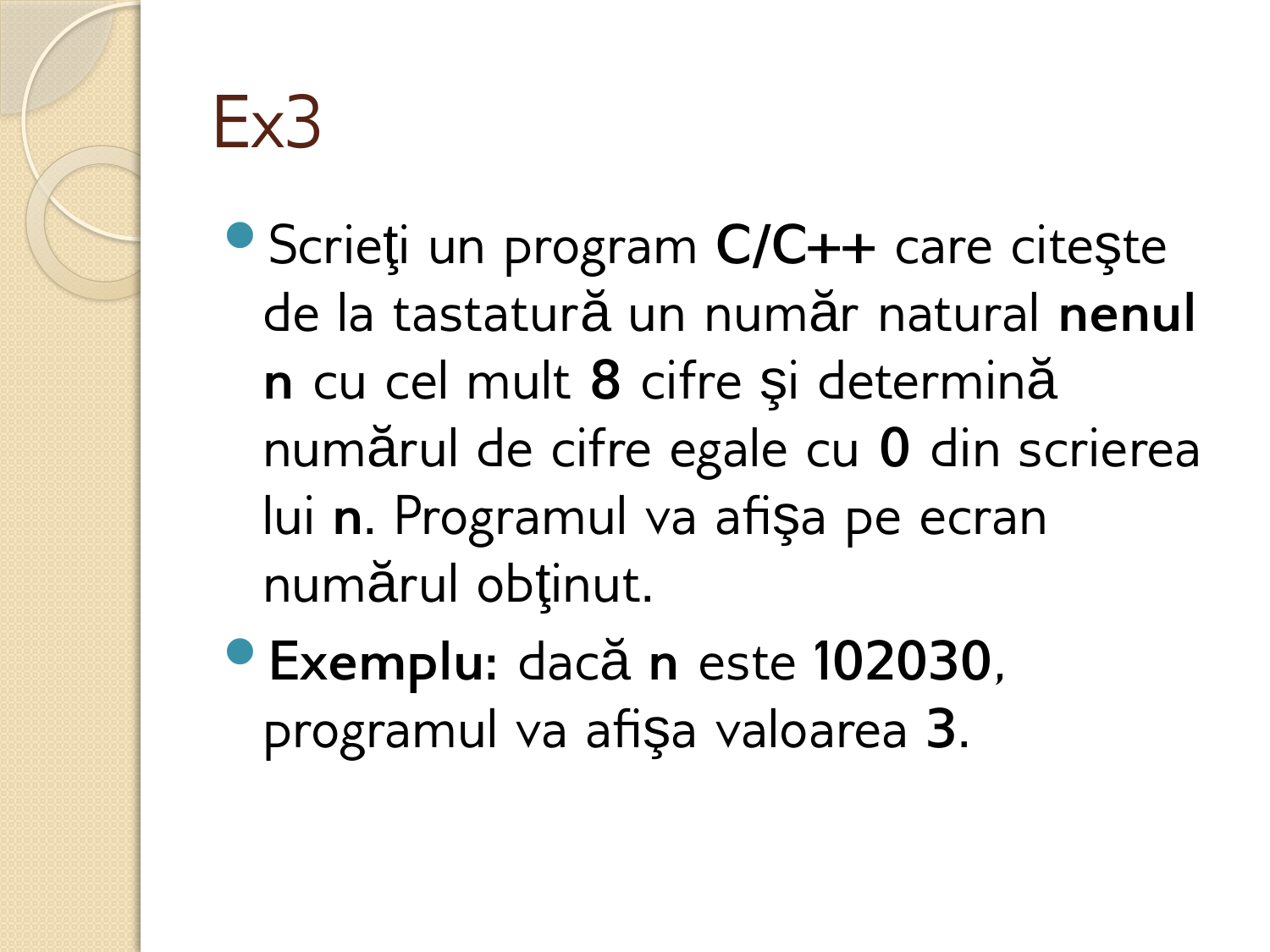

# Ex3
Scrieţi un program C/C++ care citeşte de la tastatură un număr natural nenul n cu cel mult 8 cifre şi determină  numărul de cifre egale cu 0 din scrierea lui n. Programul va afişa pe ecran numărul obţinut.
Exemplu: dacă n este 102030, programul va afişa valoarea 3.